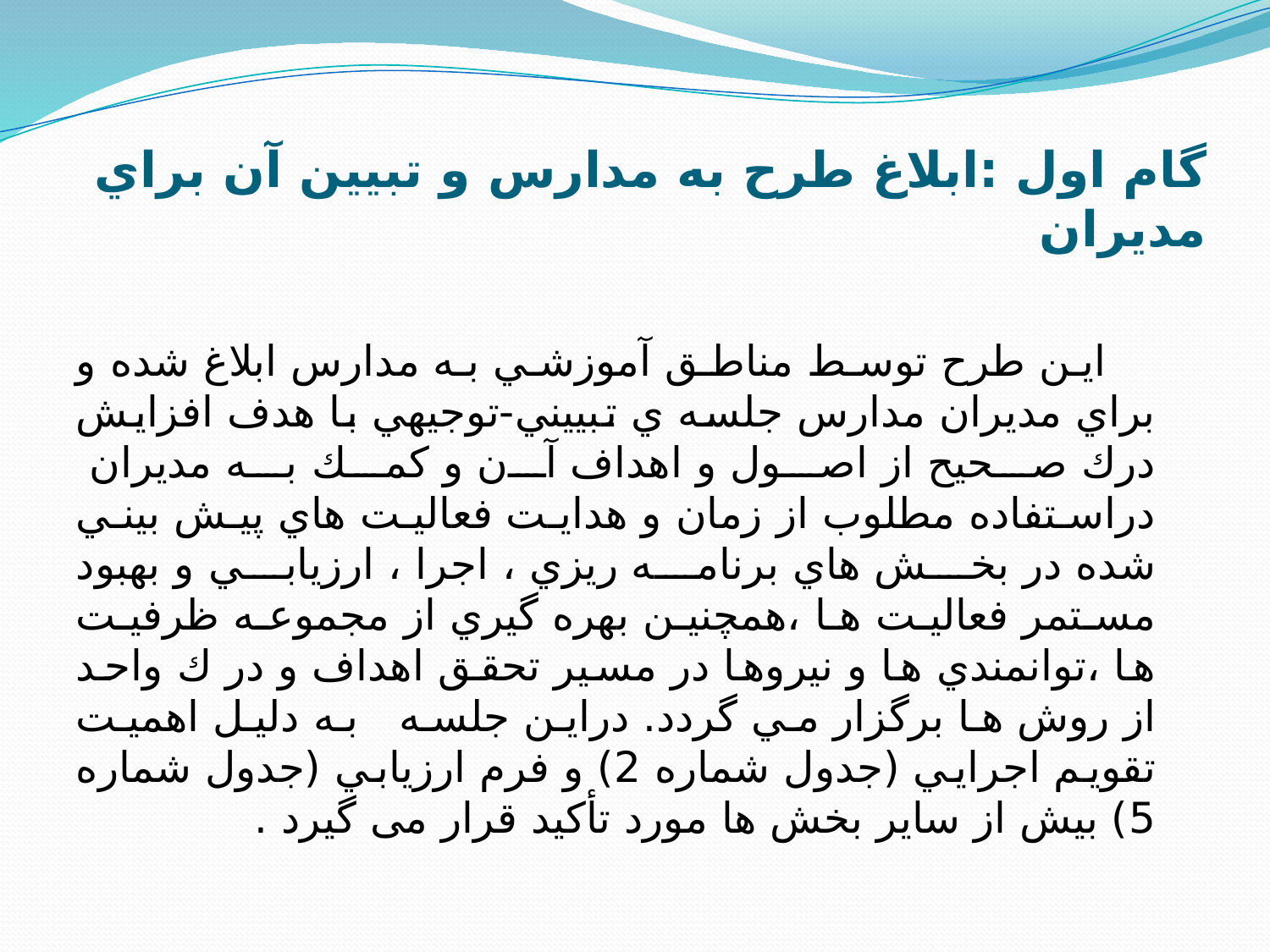

# گام اول :ابلاغ طرح به مدارس و تبيين آن براي مديران

    اين طرح توسط مناطق آموزشي به مدارس ابلاغ شده و براي مديران مدارس جلسه ي تبييني-توجيهي با هدف افزايش درك صحيح از اصول و اهداف آن و كمك به مديران  دراستفاده مطلوب از زمان و هدايت فعاليت هاي پيش بيني شده در بخش هاي برنامه ريزي ، اجرا ، ارزيابي و بهبود مستمر فعاليت ها ،همچنين بهره گيري از مجموعه ظرفيت ها ،توانمندي ها و نيروها در مسير تحقق اهداف و در ك واحد از روش ها برگزار مي گردد. دراين جلسه   به دلیل اهمیت تقویم اجرايي (جدول شماره 2) و فرم ارزيابي (جدول شماره 5) بیش از سایر بخش ها مورد تأكيد قرار می گیرد .